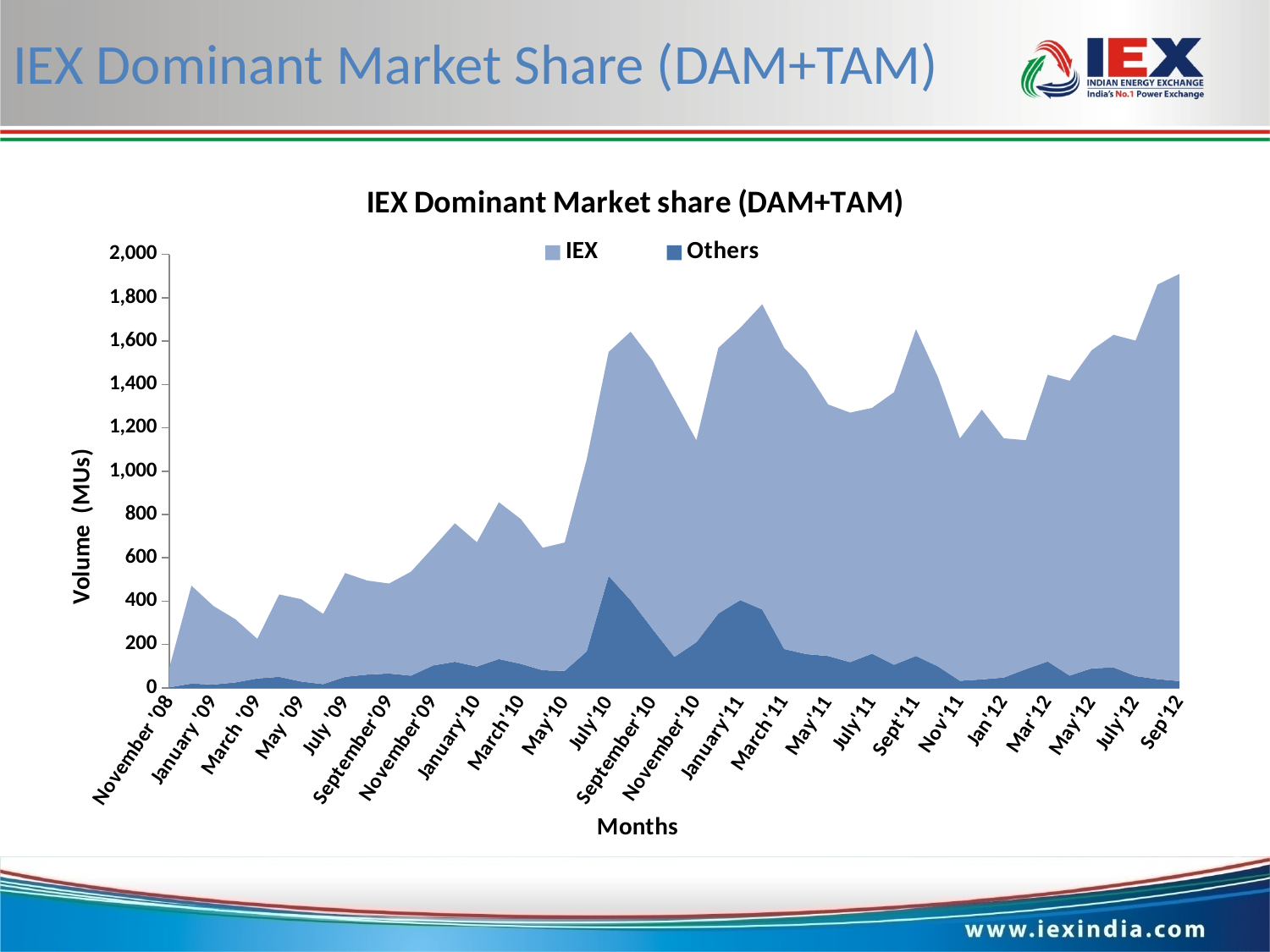

# IEX Dominant Market Share (DAM+TAM)

### Chart: IEX Dominant Market share (DAM+TAM)

| Category |  |  |
|---|---|---|
| November '08 | 2.1159999999999997 | 92.90361000000016 |
| December '08 | 19.401999999999987 | 451.9687799999989 |
| January '09 | 15.167 | 362.39367000000004 |
| February '09 | 24.73 | 291.69354000000004 |
| March '09 | 43.30479999999999 | 182.82397000000003 |
| April' 09 | 50.613990558076594 | 380.2372299999994 |
| May '09 | 29.0 | 380.0 |
| June'09 | 17.0 | 324.0 |
| July '09 | 50.69600000000001 | 478.7957399999989 |
| August '09 | 61.0 | 434.0 |
| September'09 | 66.0 | 415.0 |
| October'09 | 56.07 | 479.6892800000007 |
| November'09 | 102.983 | 543.7364800000001 |
| December'09 | 120.0 | 639.23 |
| January'10 | 98.0 | 573.8 |
| February'10 | 132.654 | 723.9911599999995 |
| March'10 | 110.48964 | 668.1316399999995 |
| April'10  | 80.77148999999999 | 565.4175799999995 |
| May'10 | 78.53308000000001 | 591.9555399999995 |
| June'10 | 167.45418 | 885.462299999998 |
| July'10 | 516.3936000000001 | 1033.450850000001 |
| August'10 | 404.2365199999986 | 1238.928690000001 |
| September'10 | 271.4008 | 1238.70197 |
| October'10 | 142.31812000000033 | 1186.0611399999998 |
| November'10 | 210.6213300000003 | 931.6162999999995 |
| December'10 | 342.71562 | 1225.8947699999999 |
| January'11 | 404.79088 | 1256.63653 |
| February'11 | 361.2 | 1408.9 |
| March'11 | 178.9 | 1389.7 |
| April' 11 | 155.5 | 1309.9 |
| May'11 | 146.8 | 1160.6 |
| June'11 | 118.3 | 1151.6 |
| July'11 | 157.7 | 1134.1 |
| August'11 | 106.5 | 1257.7 |
| Sept'11 | 147.0 | 1508.1 |
| Oct'11 | 99.0 | 1335.0 |
| Nov'11 | 32.510380000000005 | 1118.0549899999999 |
| Dec'11 | 38.90247 | 1244.6606299999999 |
| Jan'12 | 47.479240000000004 | 1103.8122999999998 |
| Feb'12 | 85.85246999999998 | 1056.8644799999972 |
| Mar'12 | 121.3 | 1323.0 |
| Apr'12 | 56.2 | 1360.8 |
| May'12 | 89.7 | 1468.0 |
| June'12 | 94.0 | 1535.0 |
| July'12 | 54.1 | 1548.0 |
| Aug'12 | 39.9 | 1821.0 |
| Sep'12 | 30.9 | 1879.0 |